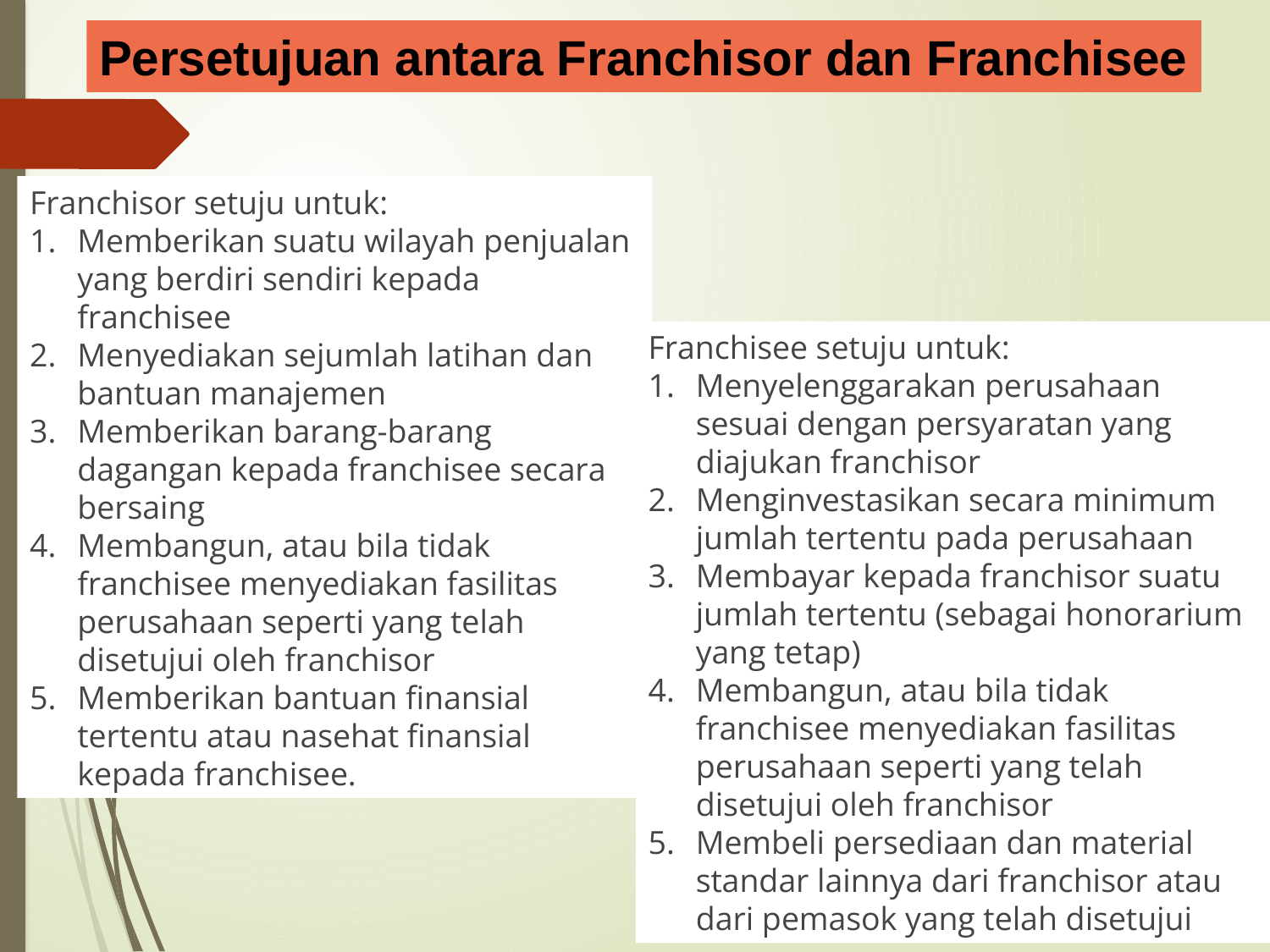

Persetujuan antara Franchisor dan Franchisee
Franchisor setuju untuk:
Memberikan suatu wilayah penjualan yang berdiri sendiri kepada franchisee
Menyediakan sejumlah latihan dan bantuan manajemen
Memberikan barang-barang dagangan kepada franchisee secara bersaing
Membangun, atau bila tidak franchisee menyediakan fasilitas perusahaan seperti yang telah disetujui oleh franchisor
Memberikan bantuan finansial tertentu atau nasehat finansial kepada franchisee.
Franchisee setuju untuk:
Menyelenggarakan perusahaan sesuai dengan persyaratan yang diajukan franchisor
Menginvestasikan secara minimum jumlah tertentu pada perusahaan
Membayar kepada franchisor suatu jumlah tertentu (sebagai honorarium yang tetap)
Membangun, atau bila tidak franchisee menyediakan fasilitas perusahaan seperti yang telah disetujui oleh franchisor
Membeli persediaan dan material standar lainnya dari franchisor atau dari pemasok yang telah disetujui